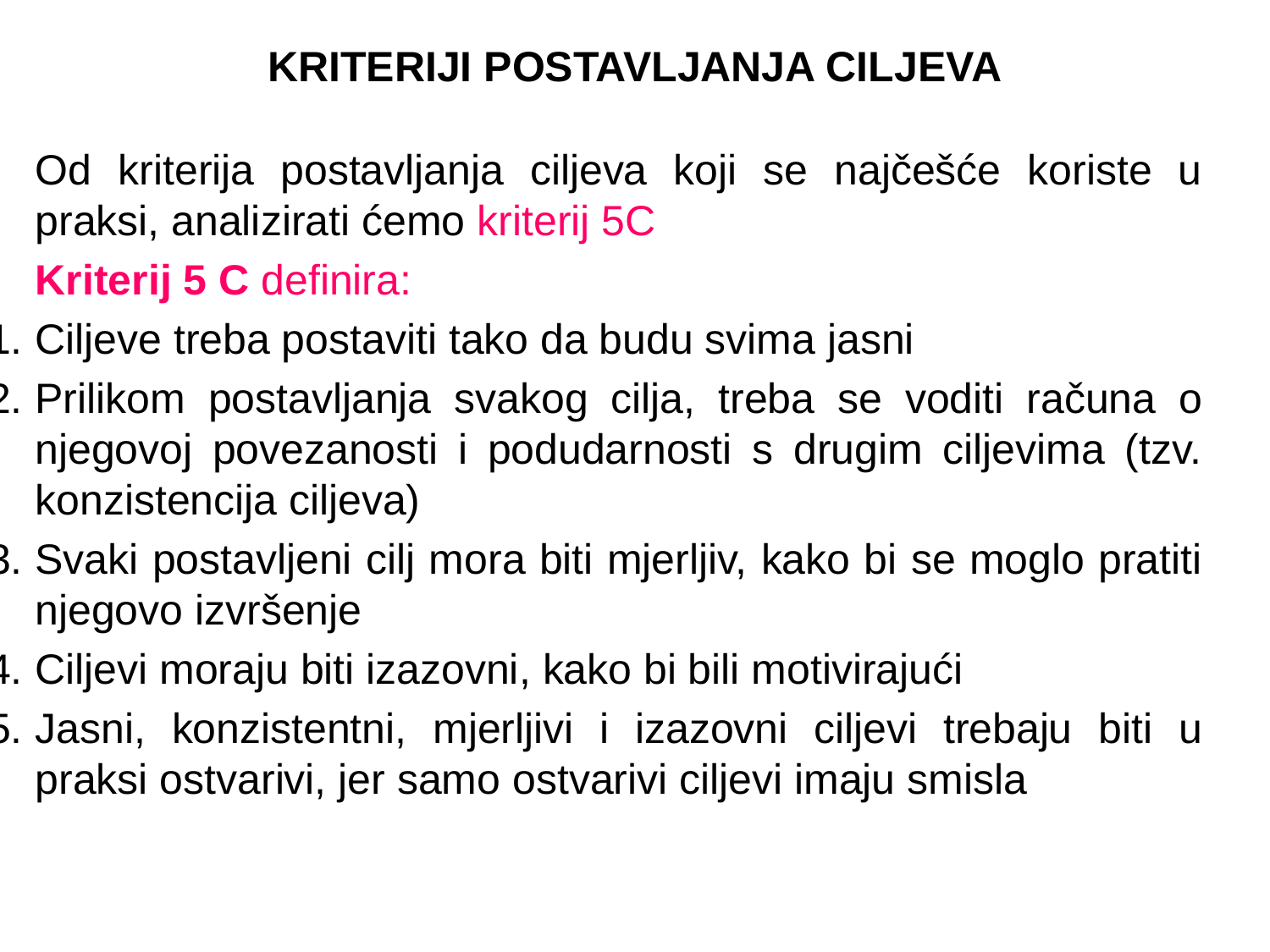

KRITERIJI POSTAVLJANJA CILJEVA
Od kriterija postavljanja ciljeva koji se najčešće koriste u praksi, analizirati ćemo kriterij 5C
Kriterij 5 C definira:
Ciljeve treba postaviti tako da budu svima jasni
Prilikom postavljanja svakog cilja, treba se voditi računa o njegovoj povezanosti i podudarnosti s drugim ciljevima (tzv. konzistencija ciljeva)
Svaki postavljeni cilj mora biti mjerljiv, kako bi se moglo pratiti njegovo izvršenje
Ciljevi moraju biti izazovni, kako bi bili motivirajući
Jasni, konzistentni, mjerljivi i izazovni ciljevi trebaju biti u praksi ostvarivi, jer samo ostvarivi ciljevi imaju smisla